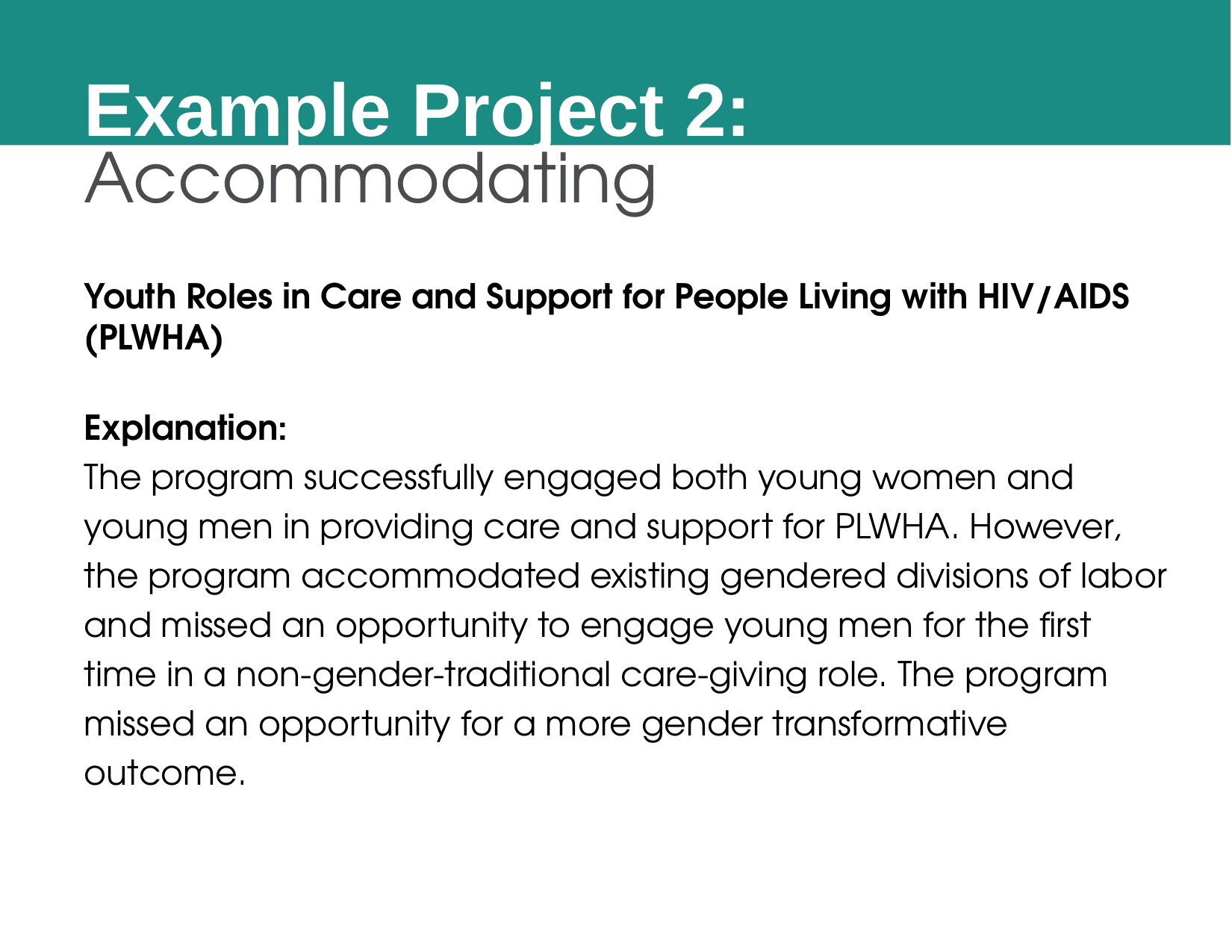

# Example Project 2:
Accommodating
Youth Roles in Care and Support for People Living with HIV/AIDS (PLWHA)

Explanation:
The program successfully engaged both young women and young men in providing care and support for PLWHA. However, the program accommodated existing gendered divisions of labor and missed an opportunity to engage young men for the first time in a non-gender-traditional care-giving role. The program missed an opportunity for a more gender transformative outcome.